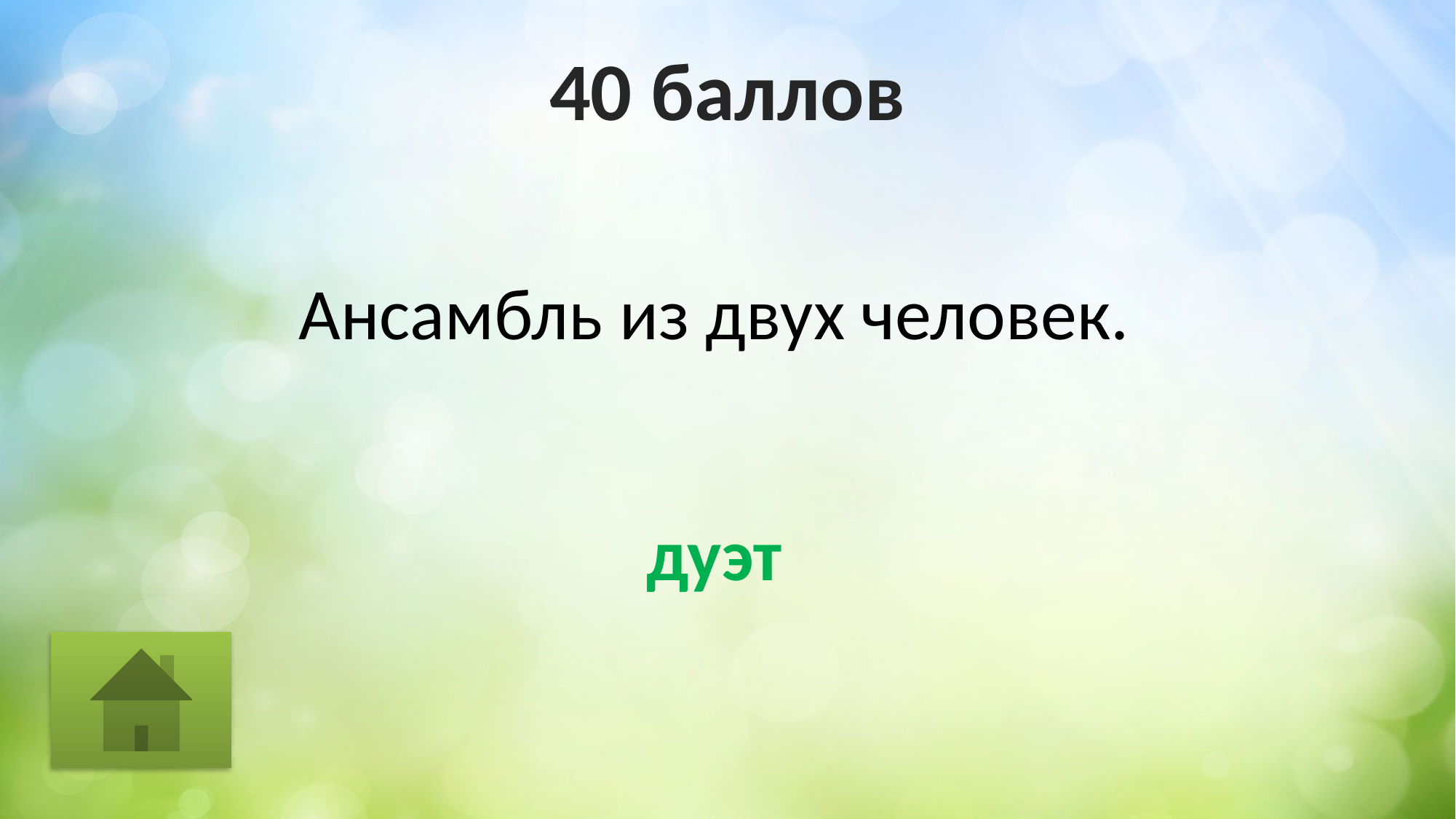

# 40 баллов
Ансамбль из двух человек.
дуэт